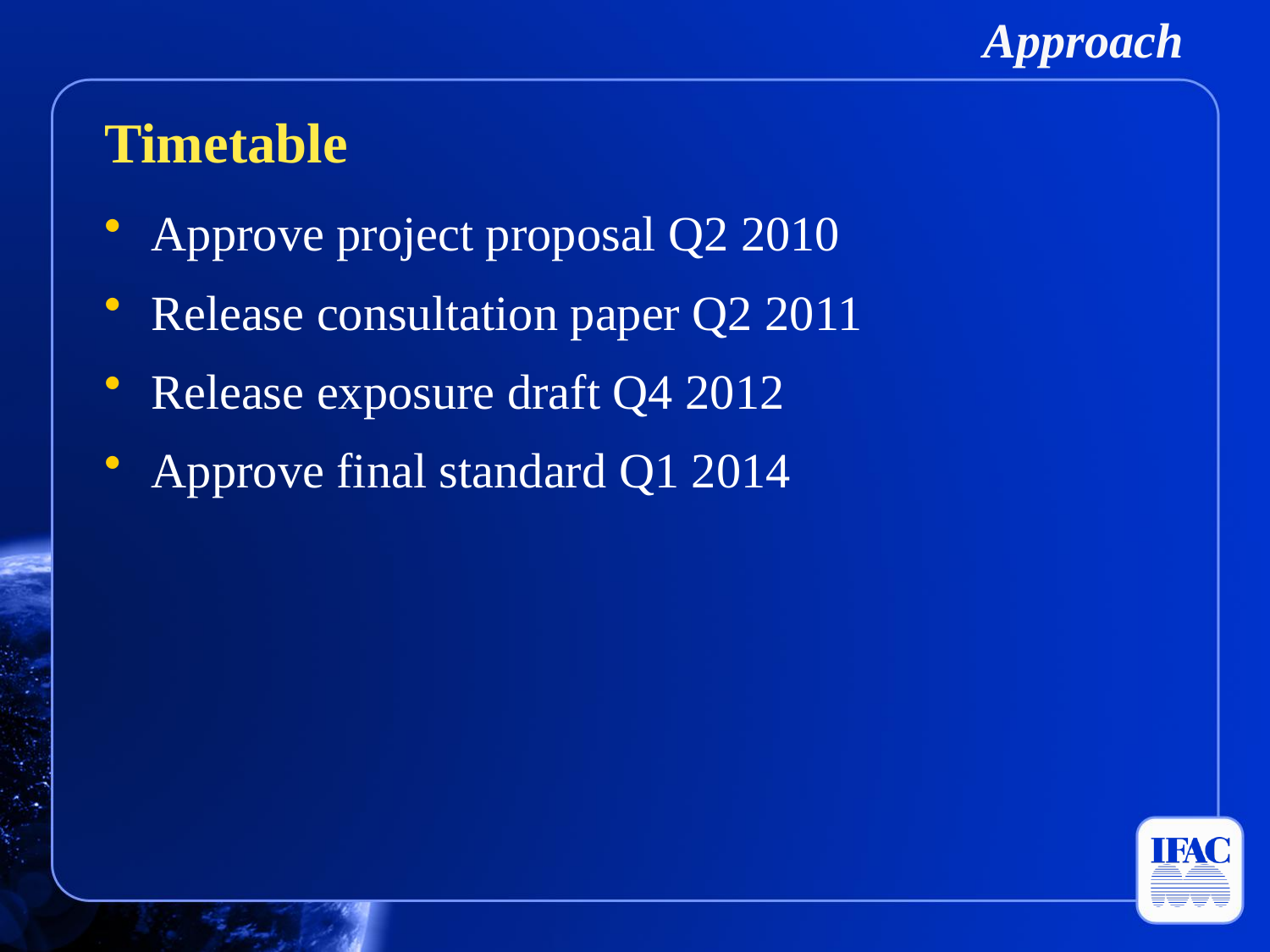

Approach
Timetable
Approve project proposal Q2 2010
Release consultation paper Q2 2011
Release exposure draft Q4 2012
Approve final standard Q1 2014